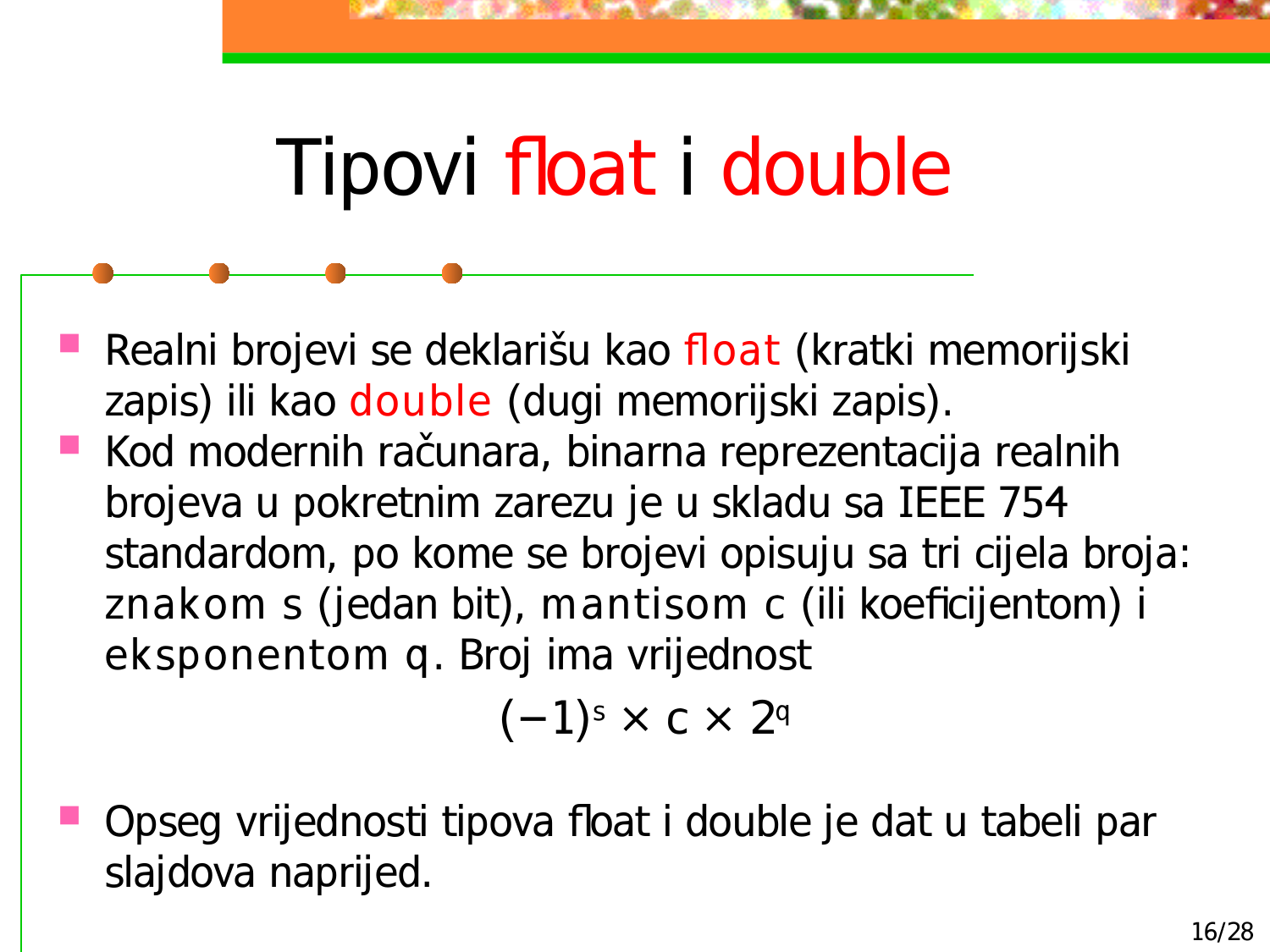

# Tipovi float i double
Realni brojevi se deklarišu kao float (kratki memorijski zapis) ili kao double (dugi memorijski zapis).
Kod modernih računara, binarna reprezentacija realnih brojeva u pokretnim zarezu je u skladu sa IEEE 754 standardom, po kome se brojevi opisuju sa tri cijela broja: znakom s (jedan bit), mantisom c (ili koeficijentom) i eksponentom q. Broj ima vrijednost
(−1)s × c × 2q

Opseg vrijednosti tipova float i double je dat u tabeli par slajdova naprijed.
16/28